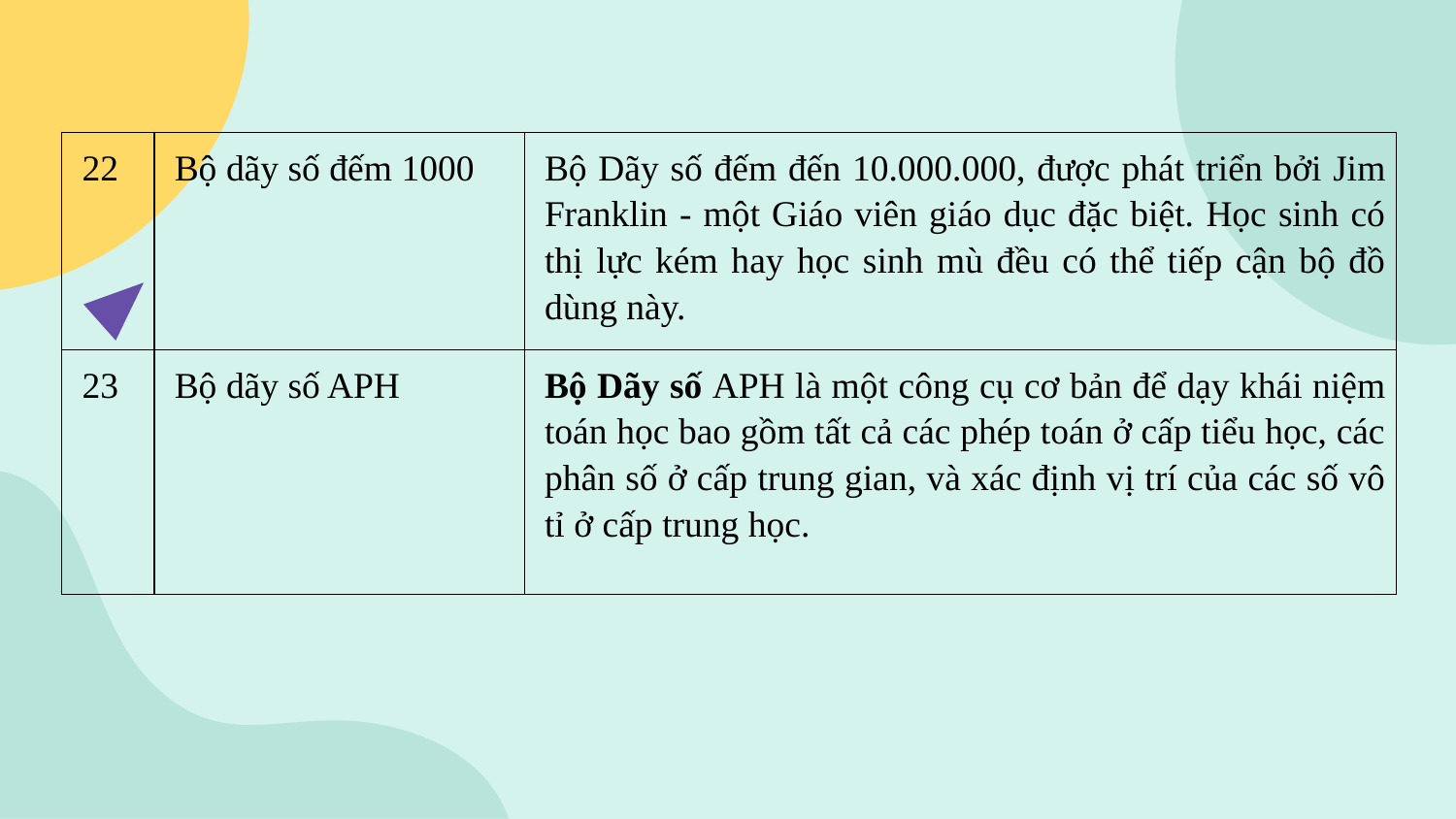

| 22 | Bộ dãy số đếm 1000 | Bộ Dãy số đếm đến 10.000.000, được phát triển bởi Jim Franklin - một Giáo viên giáo dục đặc biệt. Học sinh có thị lực kém hay học sinh mù đều có thể tiếp cận bộ đồ dùng này. |
| --- | --- | --- |
| 23 | Bộ dãy số APH | Bộ Dãy số APH là một công cụ cơ bản để dạy khái niệm toán học bao gồm tất cả các phép toán ở cấp tiểu học, các phân số ở cấp trung gian, và xác định vị trí của các số vô tỉ ở cấp trung học. |